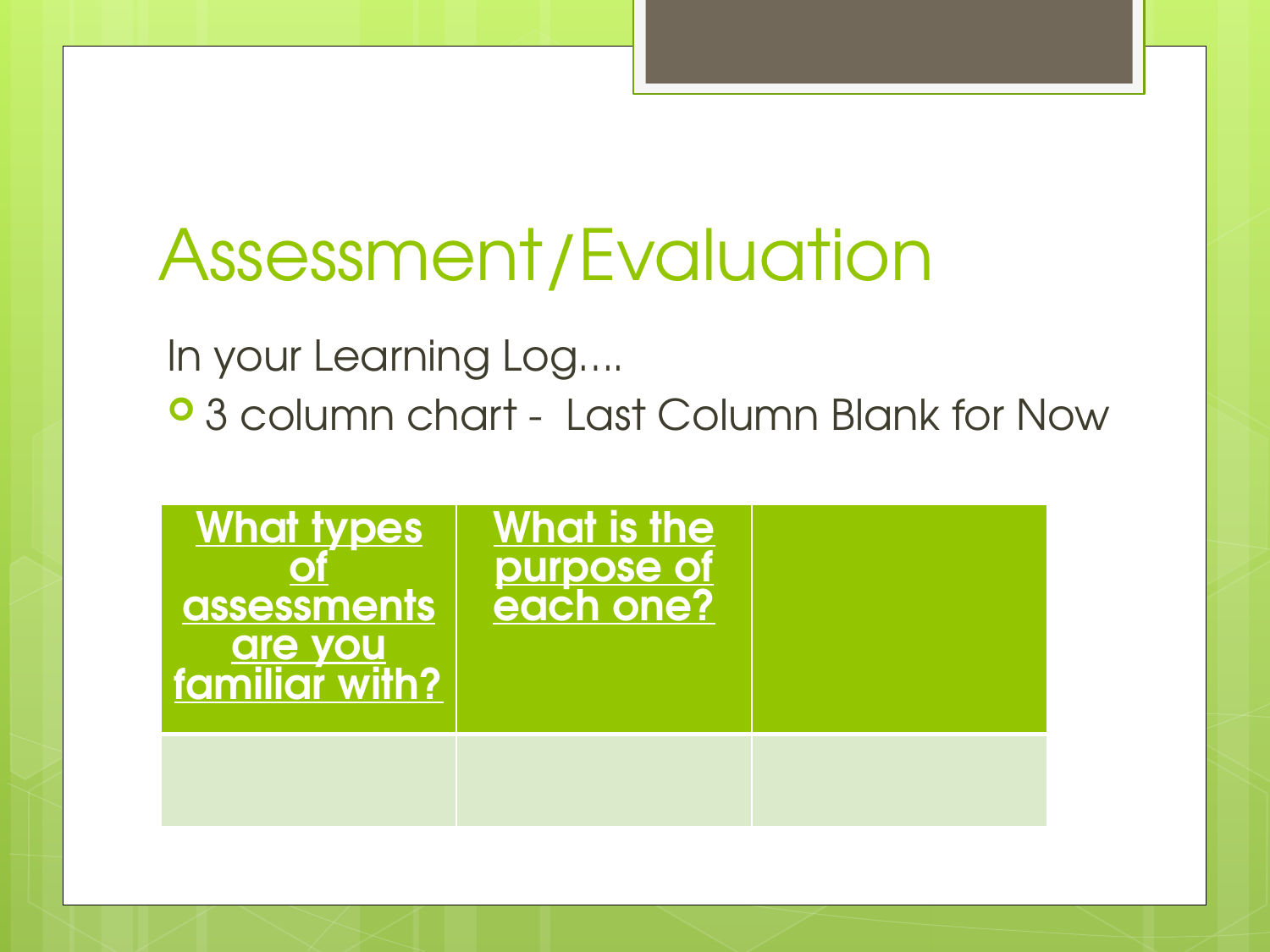

# Assessment/Evaluation
In your Learning Log….
3 column chart -  Last Column Blank for Now

| What types of assessments are you familiar with? | What is the purpose of each one? |  |
| --- | --- | --- |
|  |  |  |